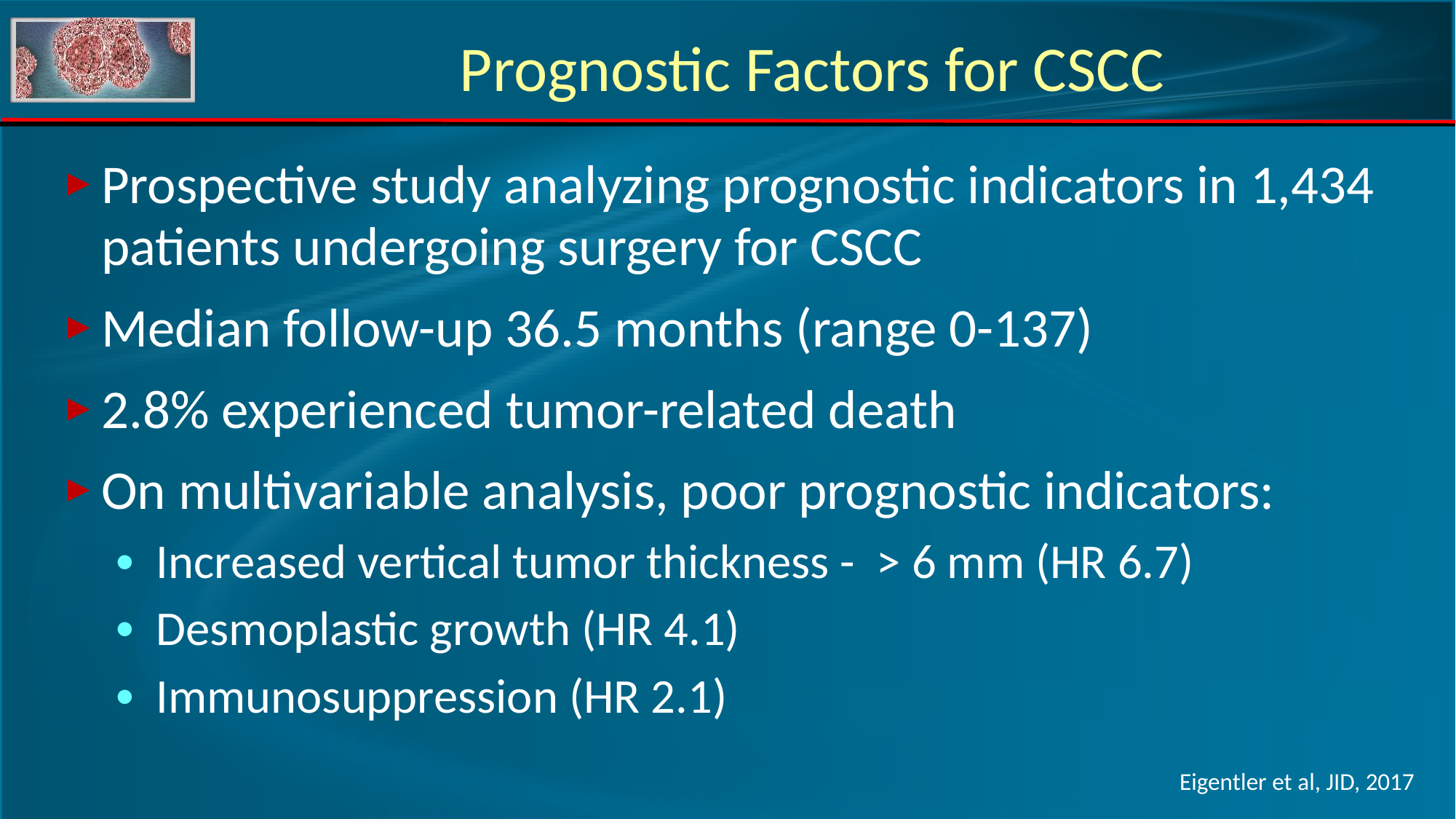

Prognostic Factors for CSCC
Prospective study analyzing prognostic indicators in 1,434 patients undergoing surgery for CSCC
Median follow-up 36.5 months (range 0-137)
2.8% experienced tumor-related death
On multivariable analysis, poor prognostic indicators:
Increased vertical tumor thickness -  > 6 mm (HR 6.7)
Desmoplastic growth (HR 4.1)
Immunosuppression (HR 2.1)
Eigentler et al, JID, 2017